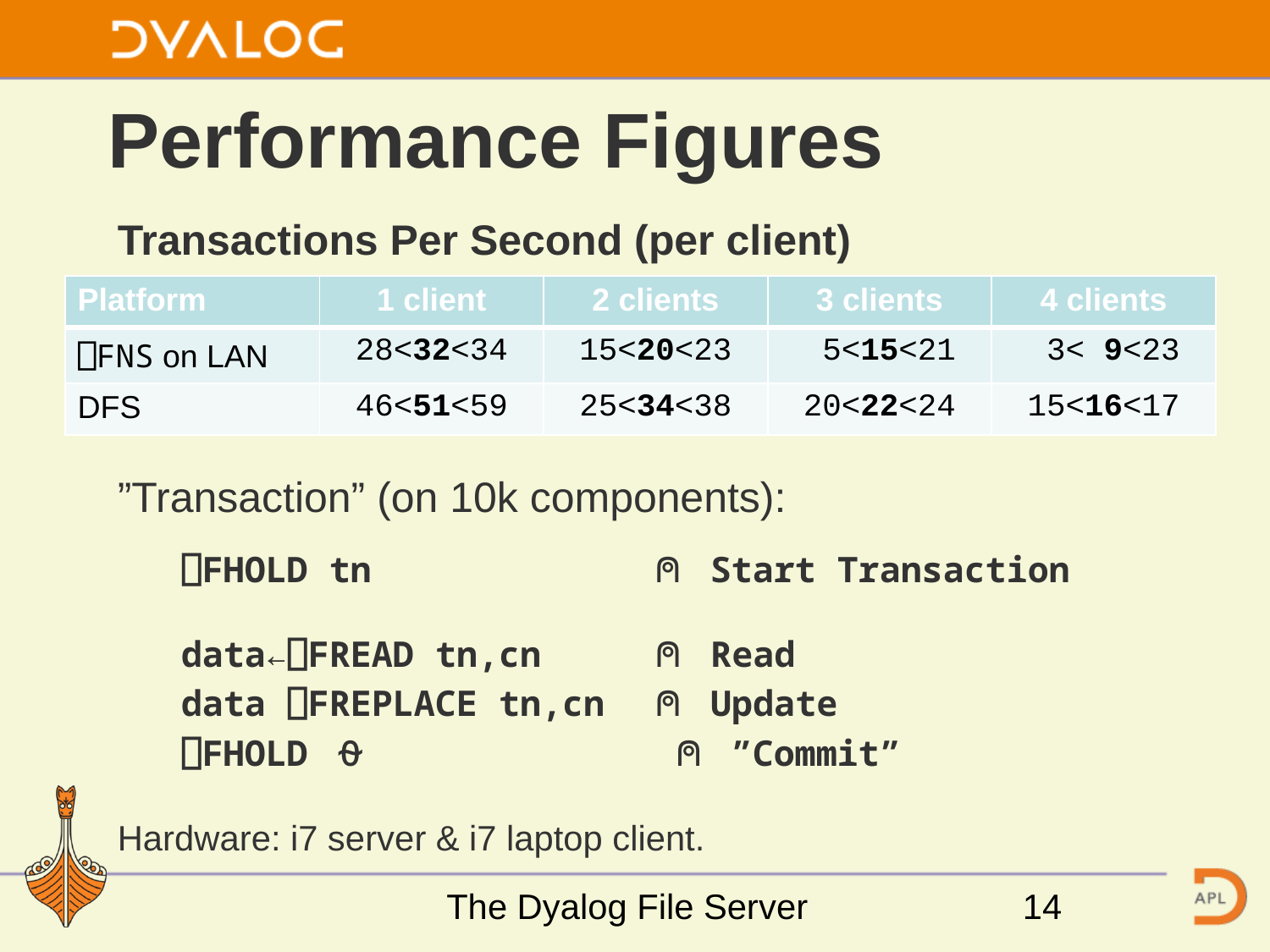

# Performance Figures
Transactions Per Second (per client)

”Transaction” (on 10k components):
   ⎕FHOLD tn             ⍝ Start Transaction
   data←⎕FREAD tn,cn     ⍝ Read
   data ⎕FREPLACE tn,cn  ⍝ Update
   ⎕FHOLD ⍬              ⍝ ”Commit”
Hardware: i7 server & i7 laptop client.
| Platform | 1 client | 2 clients | 3 clients | 4 clients |
| --- | --- | --- | --- | --- |
| ⎕FNS on LAN | 28<32<34 | 15<20<23 | 5<15<21 | 3< 9<23 |
| DFS | 46<51<59 | 25<34<38 | 20<22<24 | 15<16<17 |

The Dyalog File Server
14